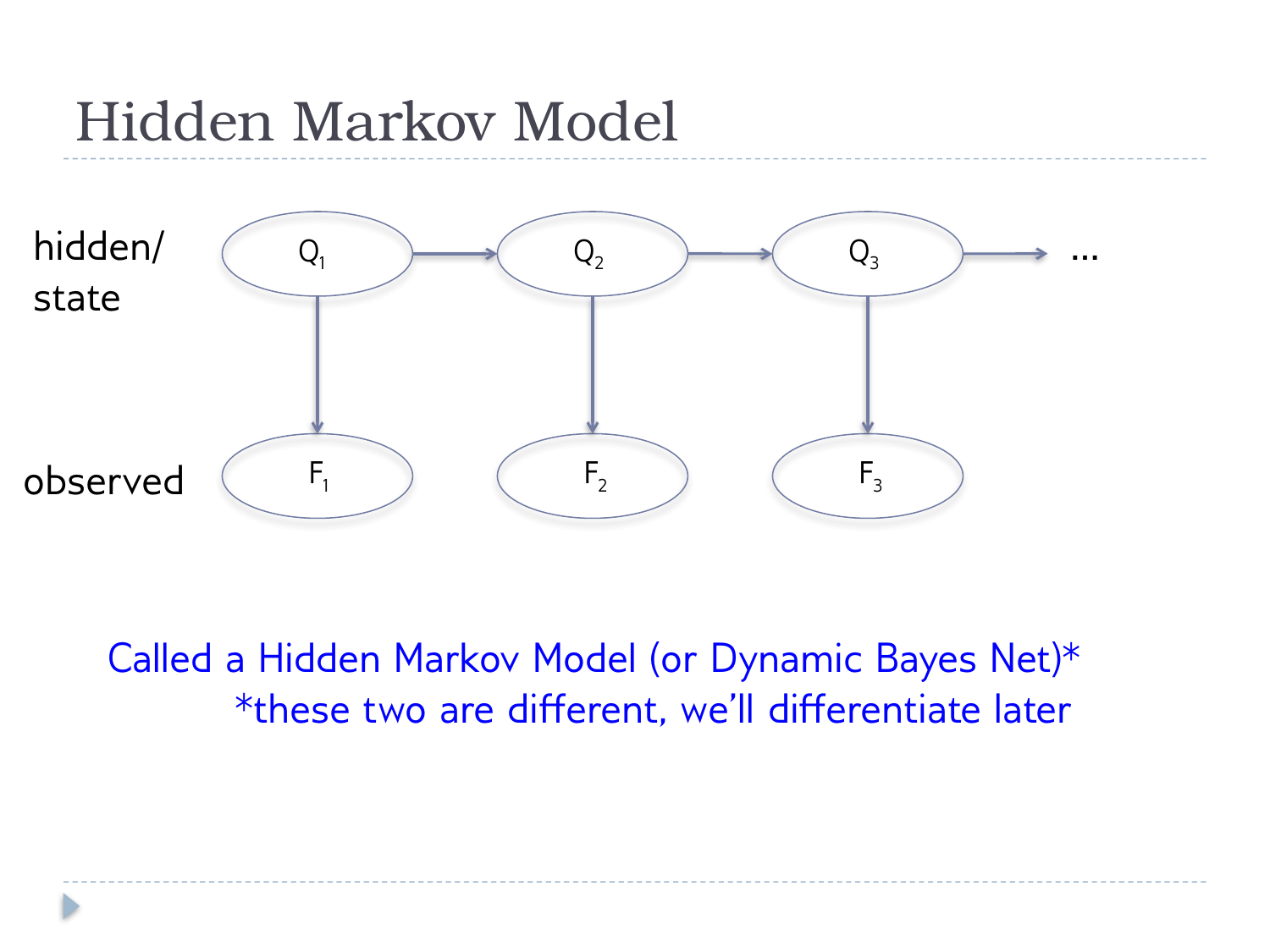

# Hidden Markov Model
hidden/state

…
Q1
Q2
Q3

observed
F1
F2
F3
Called a Hidden Markov Model (or Dynamic Bayes Net)*
	*these two are different, we’ll differentiate later